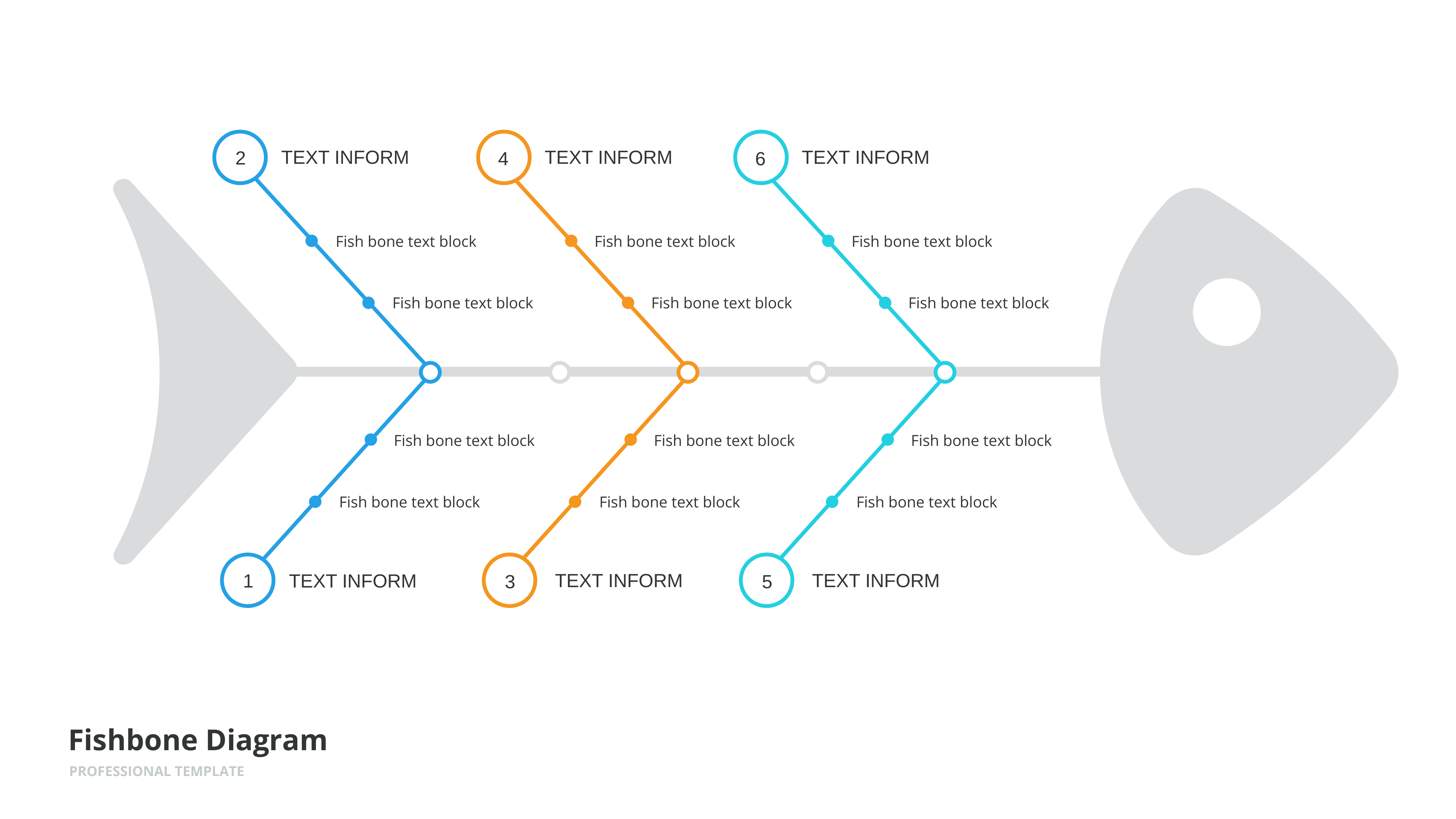

Text inform
2

Fish bone text block

Fish bone text block

Text inform
4

Fish bone text block

Fish bone text block

Text inform
6

Fish bone text block

Fish bone text block

Fish bone text block

Fish bone text block

1
Text inform

Fish bone text block

Fish bone text block

Text inform
3

Fish bone text block

Fish bone text block

Text inform
5